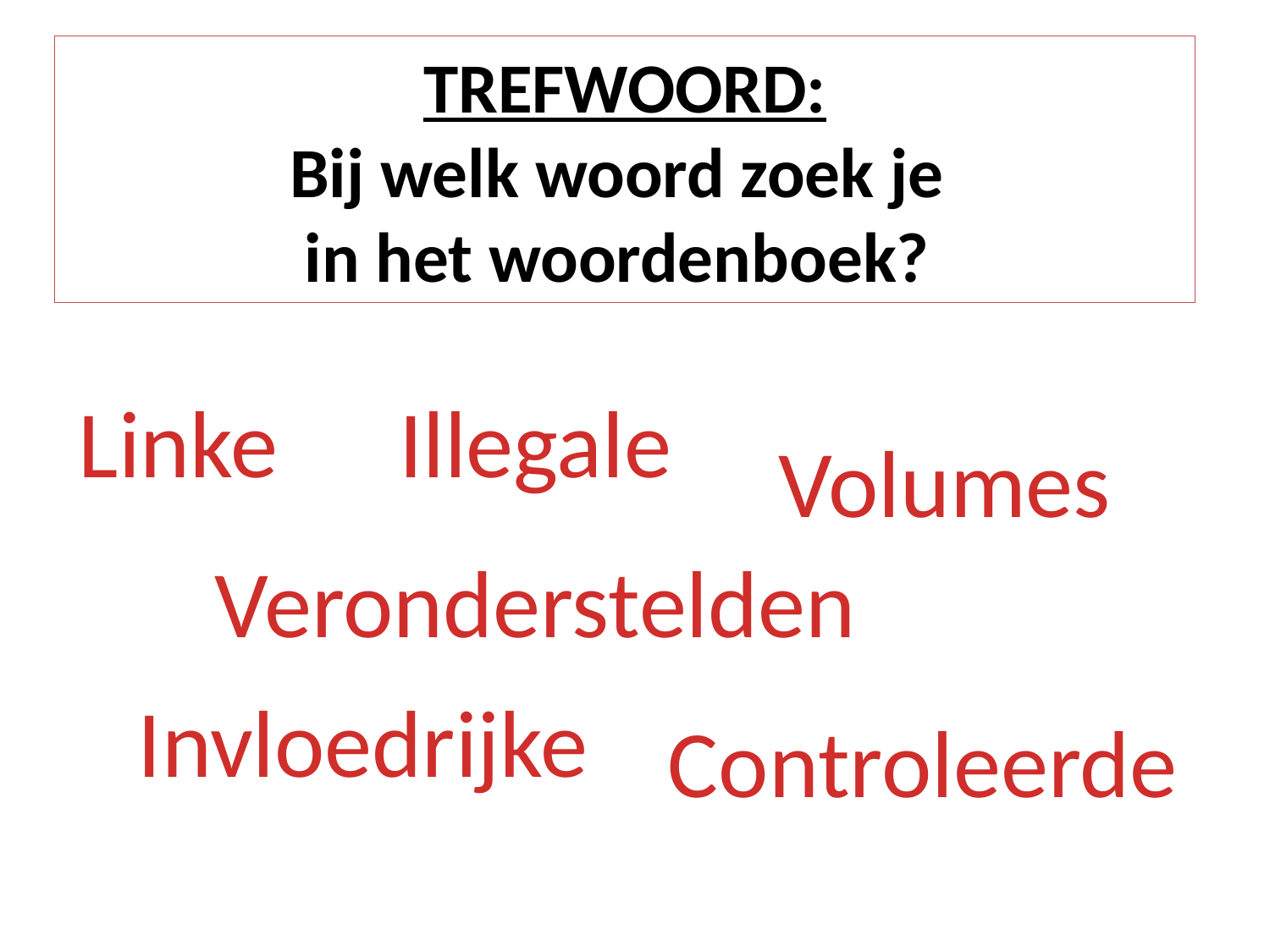

TREFWOORD:
Bij welk woord zoek je
in het woordenboek?
Linke
Illegale
Volumes
Veronderstelden
Invloedrijke
Controleerde